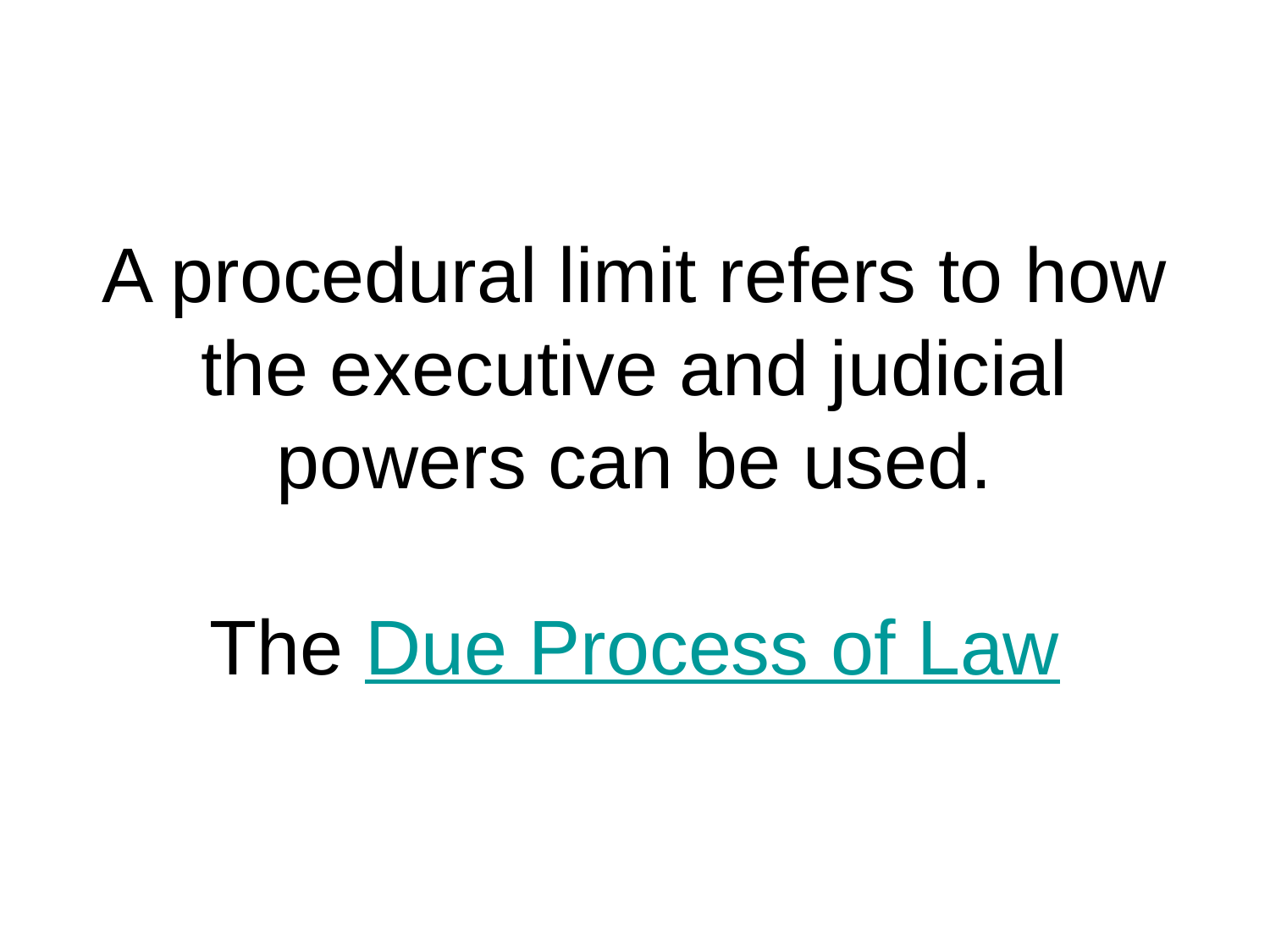

# A procedural limit refers to how the executive and judicial powers can be used. The Due Process of Law